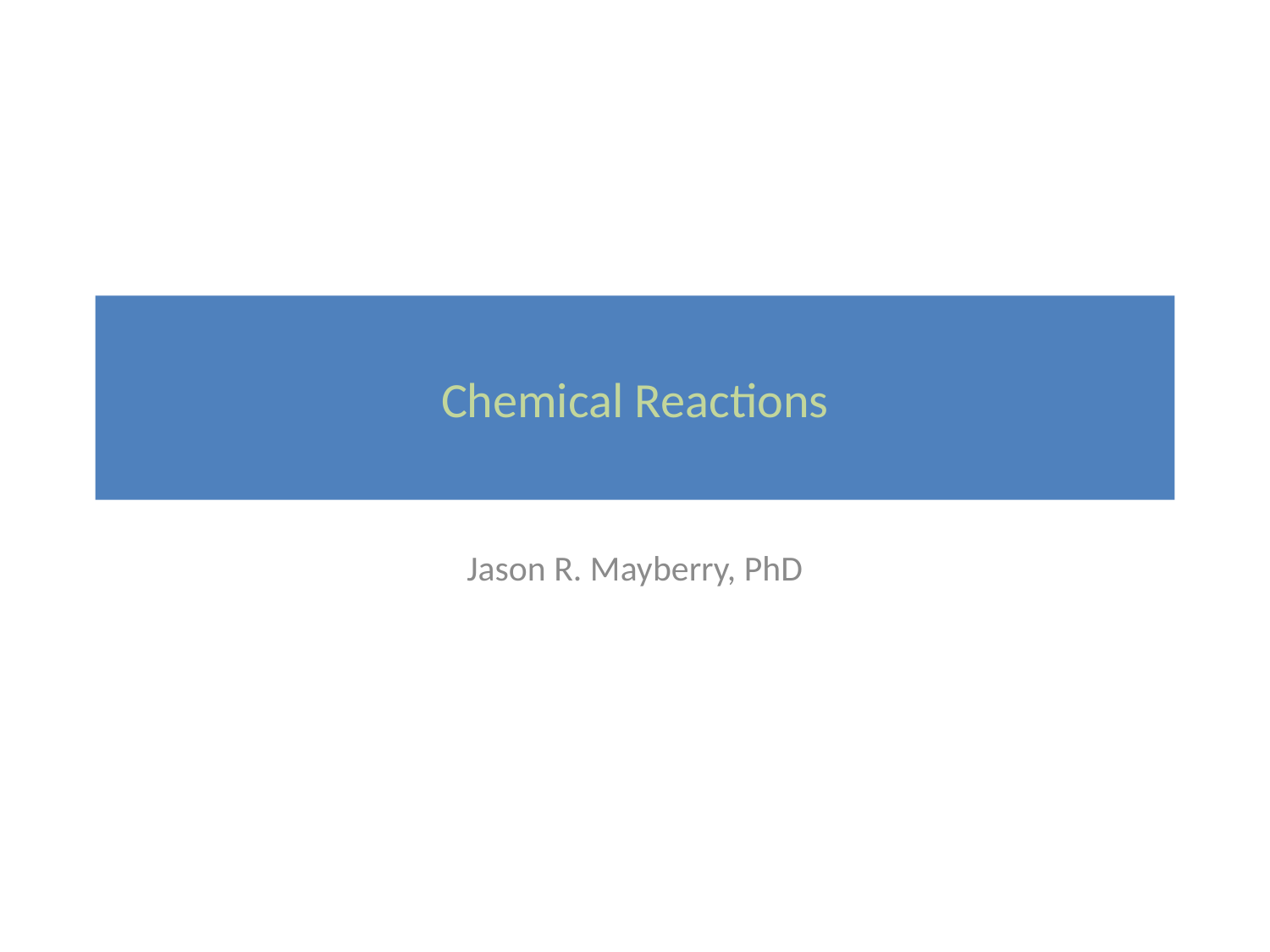

# Chemical Reactions
Jason R. Mayberry, PhD